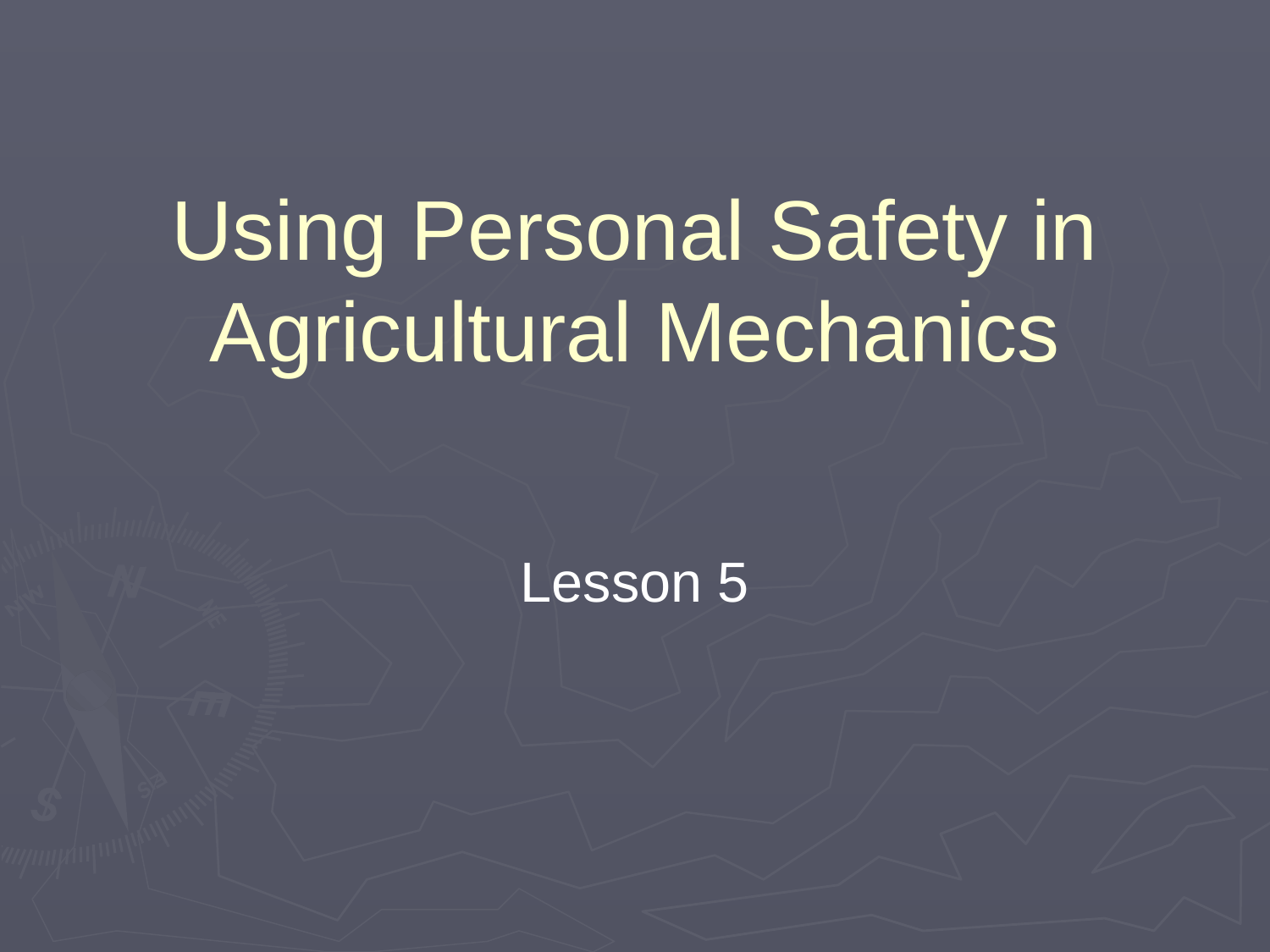

# Using Personal Safety in Agricultural Mechanics
Lesson 5